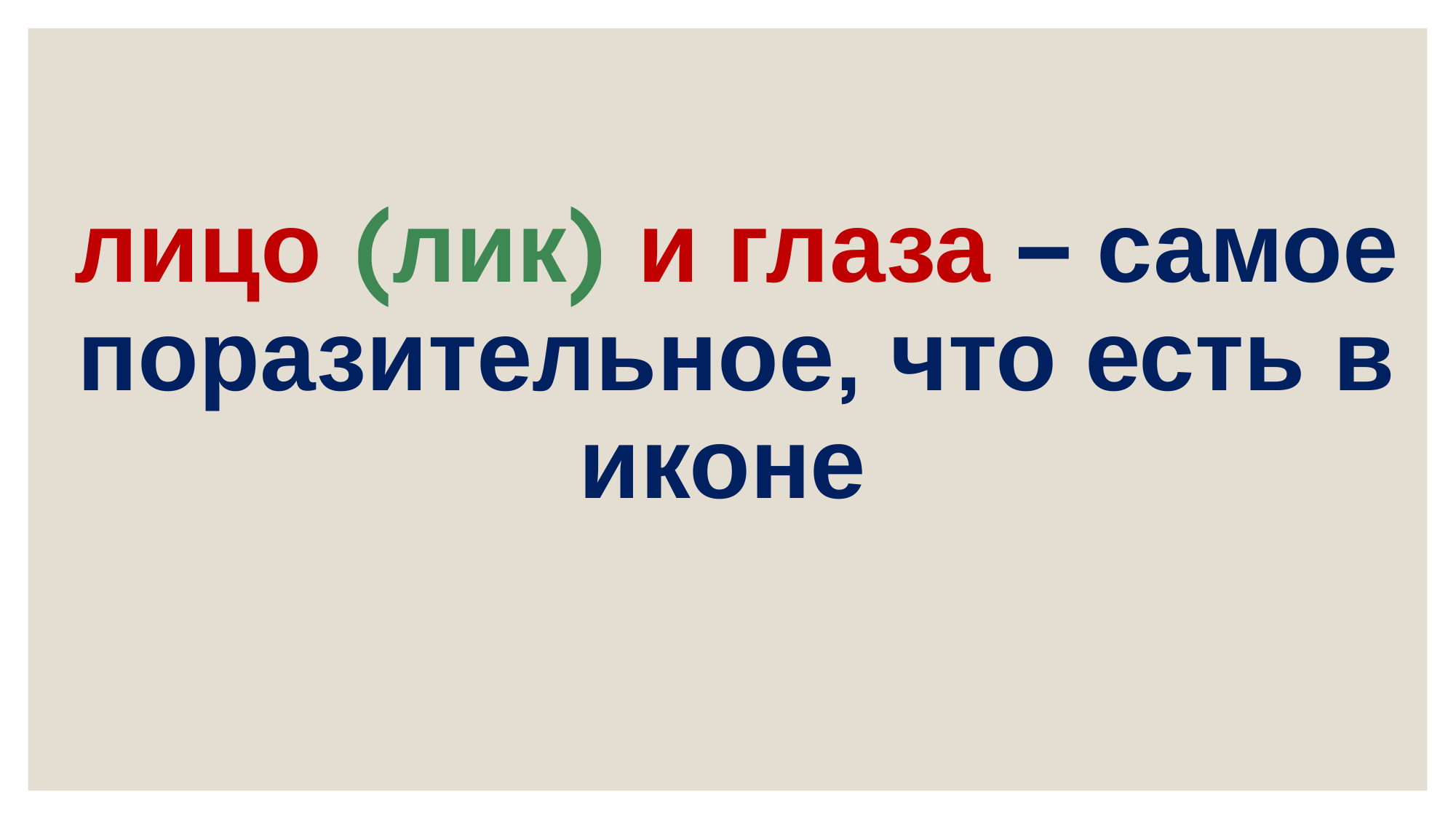

лицо (лик) и глаза – самое поразительное, что есть в иконе